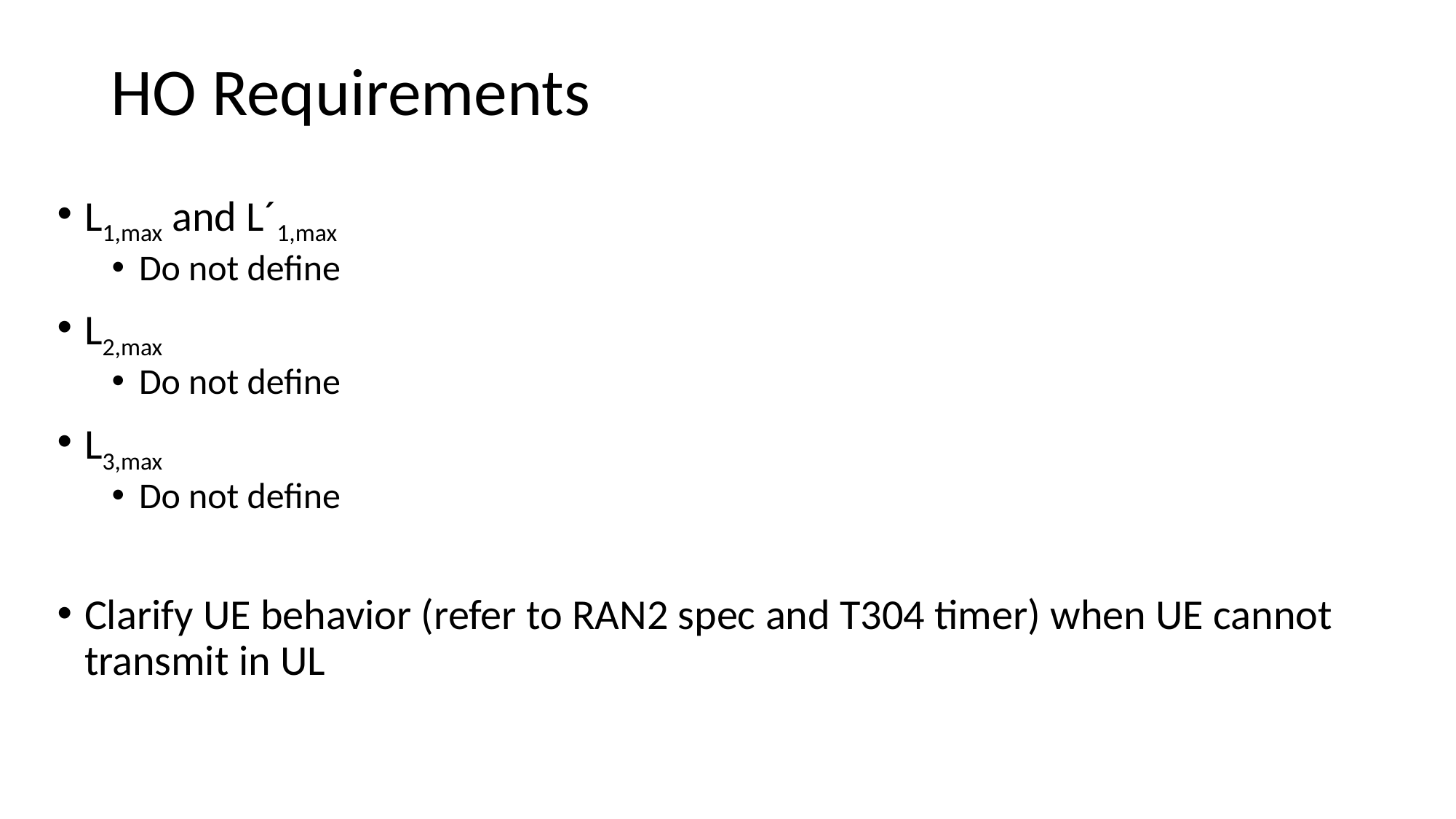

# HO Requirements
L1,max and L´1,max
Do not define
L2,max
Do not define
L3,max
Do not define

Clarify UE behavior (refer to RAN2 spec and T304 timer) when UE cannot transmit in UL